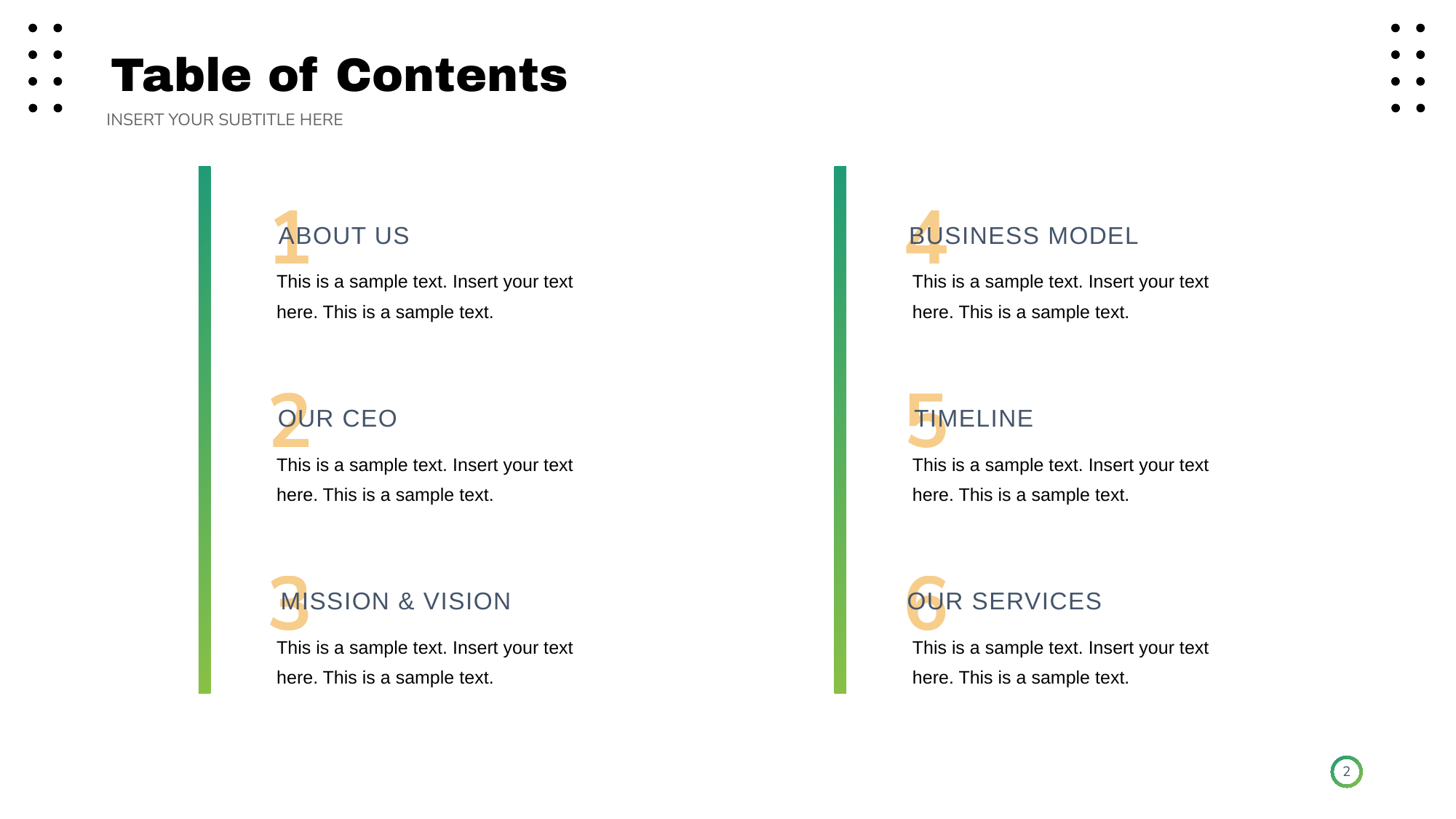

# Table of Contents
INSERT YOUR SUBTITLE HERE

1
4
ABOUT US
BUSINESS MODEL
This is a sample text. Insert your text here. This is a sample text.
This is a sample text. Insert your text here. This is a sample text.
2
5
OUR CEO
TIMELINE
This is a sample text. Insert your text here. This is a sample text.
This is a sample text. Insert your text here. This is a sample text.
3
6
MISSION & VISION
OUR SERVICES
This is a sample text. Insert your text here. This is a sample text.
This is a sample text. Insert your text here. This is a sample text.